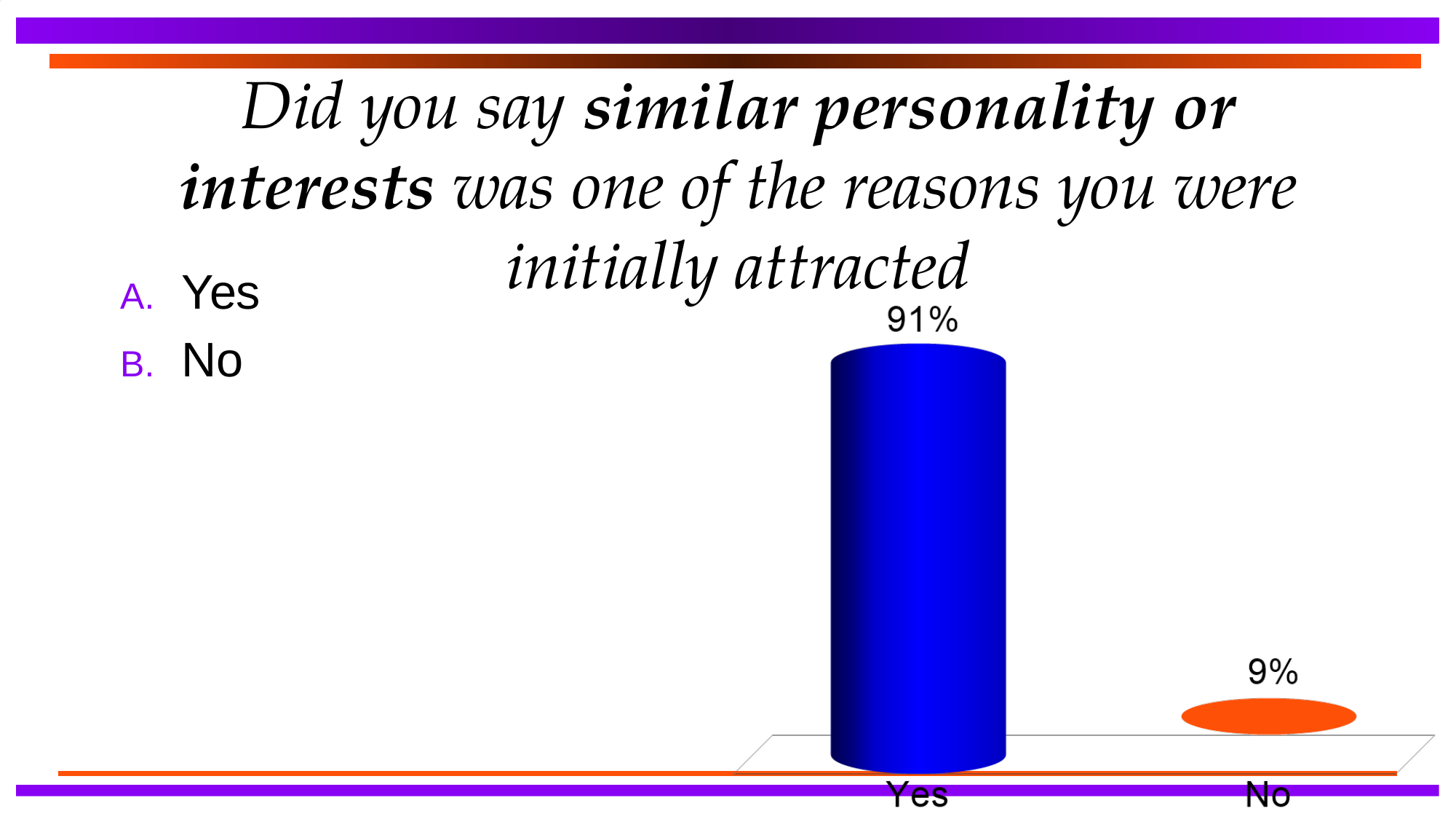

# Did you say similar personality or interests was one of the reasons you were initially attracted
Yes
No